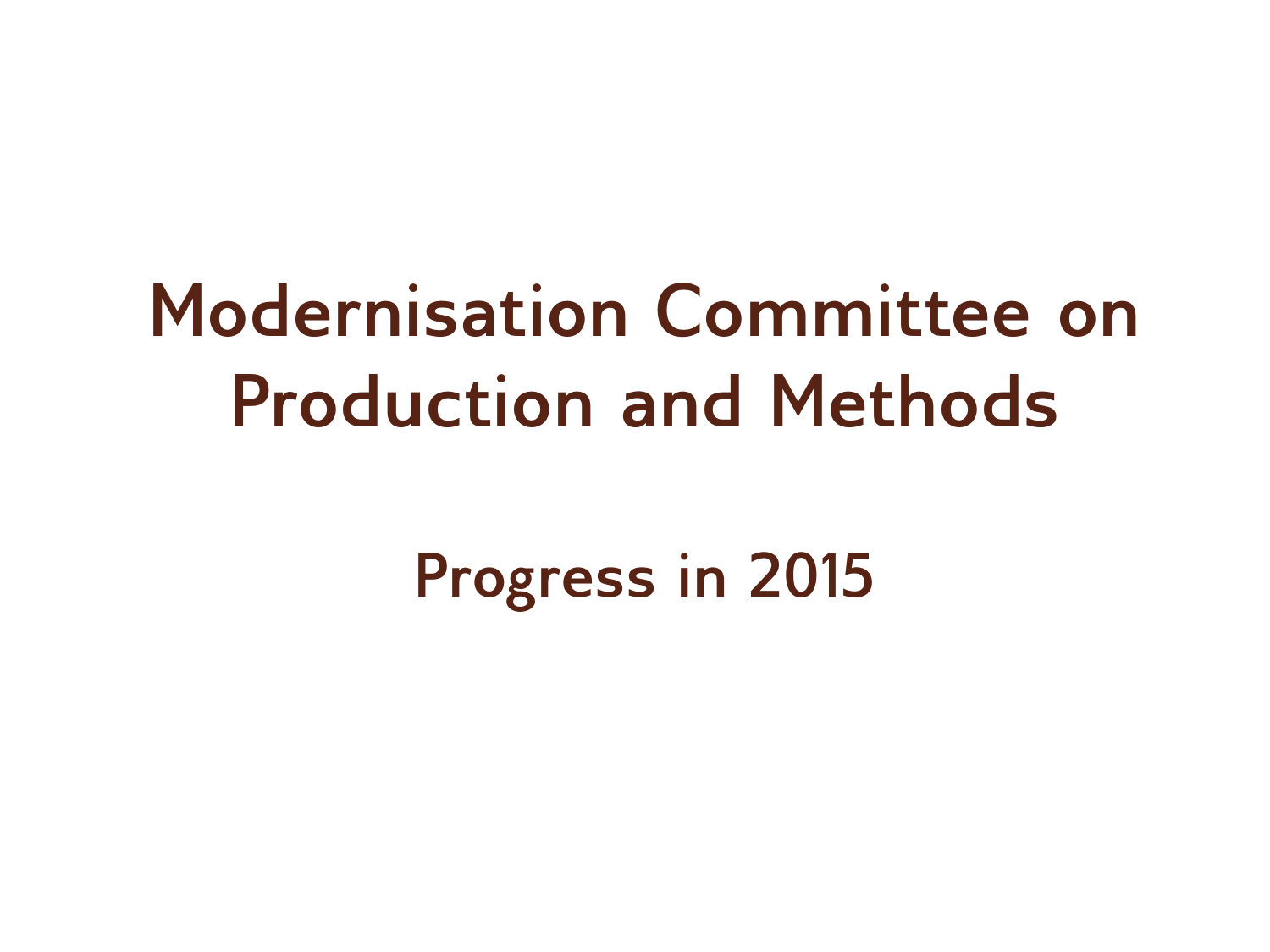

# Modernisation Committee on Production and Methods Progress in 2015